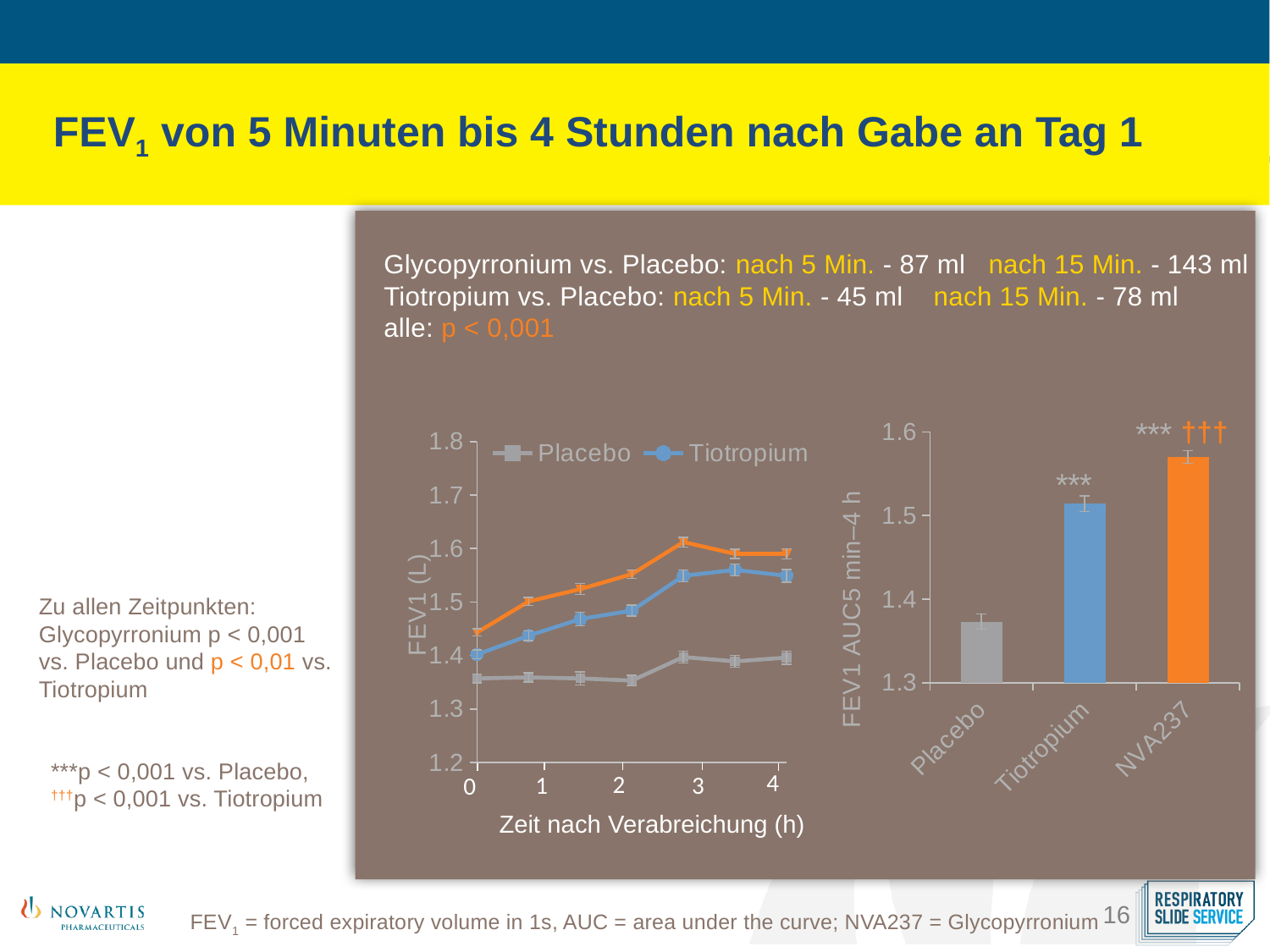

FEV1 von 5 Minuten bis 4 Stunden nach Gabe an Tag 1

Glycopyrronium vs. Placebo: nach 5 Min. - 87 ml   nach 15 Min. - 143 ml
Tiotropium vs. Placebo: nach 5 Min. - 45 ml    nach 15 Min. - 78 ml
alle: p < 0,001

### Chart

| Category |  |
|---|---|
| Placebo | 1.373 |
| Tiotropium | 1.514 |
| NVA237 | 1.57 |

### Chart

| Category | Placebo | Tiotropium | NVA237 |
|---|---|---|---|
| 1 | 1.357 | 1.401999999999989 | 1.442999999999994 |
| 3 | 1.359 | 1.436999999999992 | 1.500999999999995 |
| 6 | 1.357 | 1.468 | 1.524 |
| 12 | 1.353 | 1.484 | 1.552 |
| 24 | 1.397 | 1.548999999999997 | 1.612 |
| 36 | 1.389 | 1.56 | 1.59 |
| 48 | 1.395999999999995 | 1.548999999999997 | 1.59 |
4
2
1
0
3
Zeit nach Verabreichung (h)
Zu allen Zeitpunkten: Glycopyrronium p < 0,001
vs. Placebo und p < 0,01 vs. Tiotropium
***p < 0,001 vs. Placebo, †††p < 0,001 vs. Tiotropium
FEV1 = forced expiratory volume in 1s, AUC = area under the curve; NVA237 = Glycopyrronium